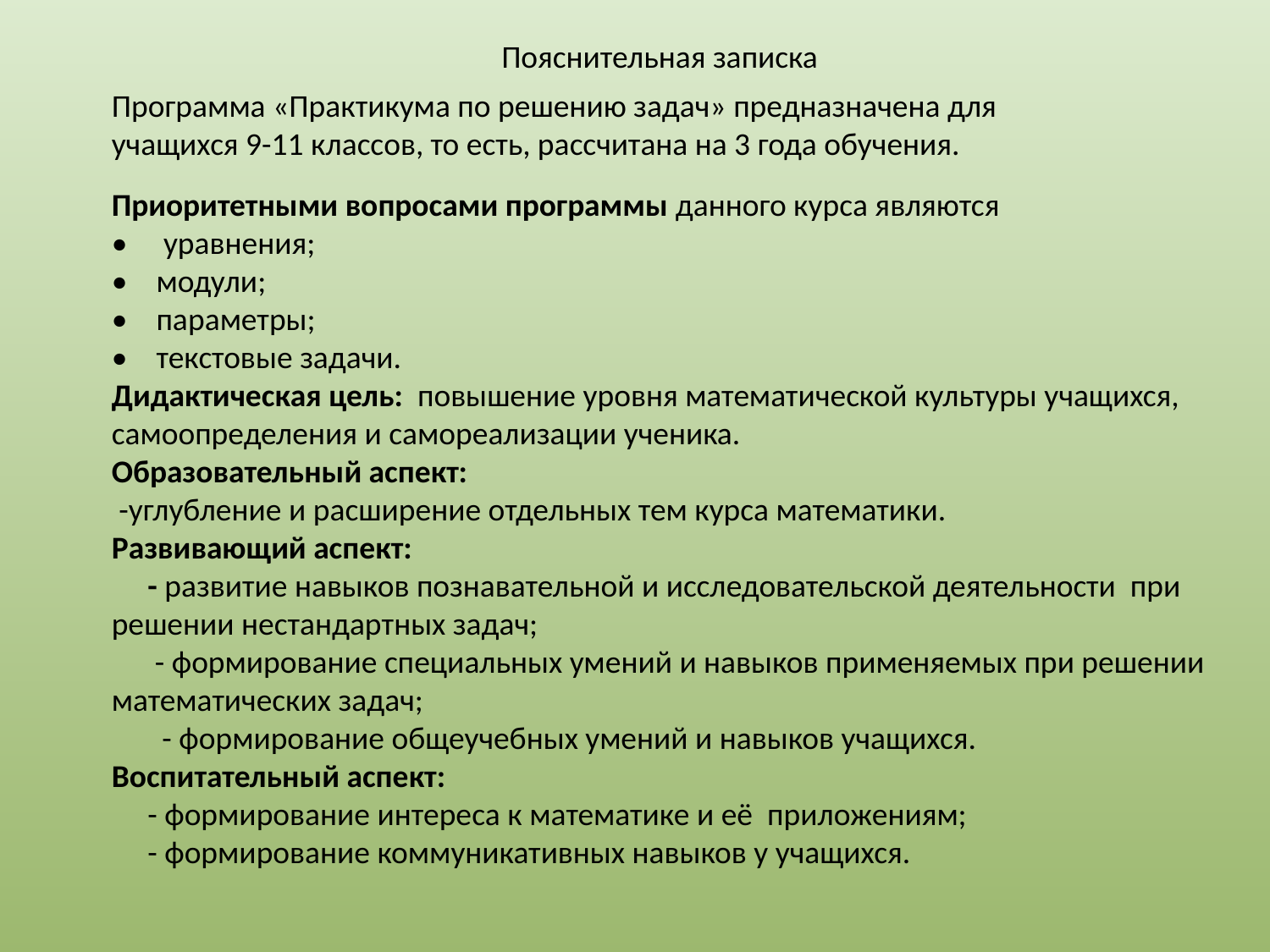

Пояснительная записка
Программа «Практикума по решению задач» предназначена для учащихся 9-11 классов, то есть, рассчитана на 3 года обучения.

Приоритетными вопросами программы данного курса являются
•     уравнения;
•    модули;
•    параметры;
•    текстовые задачи.
Дидактическая цель:  повышение уровня математи­ческой культуры учащихся, самоопределения и самореализации ученика.
Образовательный аспект:
 -углубление и расширение отдельных тем курса математики.
Развивающий аспект:
     - развитие навыков познавательной и исследовательской деятельности  при решении нестандартных задач;
      - формирование специальных умений и навыков применяемых при решении математических задач;
       - формирование общеучебных умений и навыков учащихся.
Воспитательный аспект:
     - формирование интереса к математике и её  приложениям;
     - формирование коммуникативных навыков у учащихся.